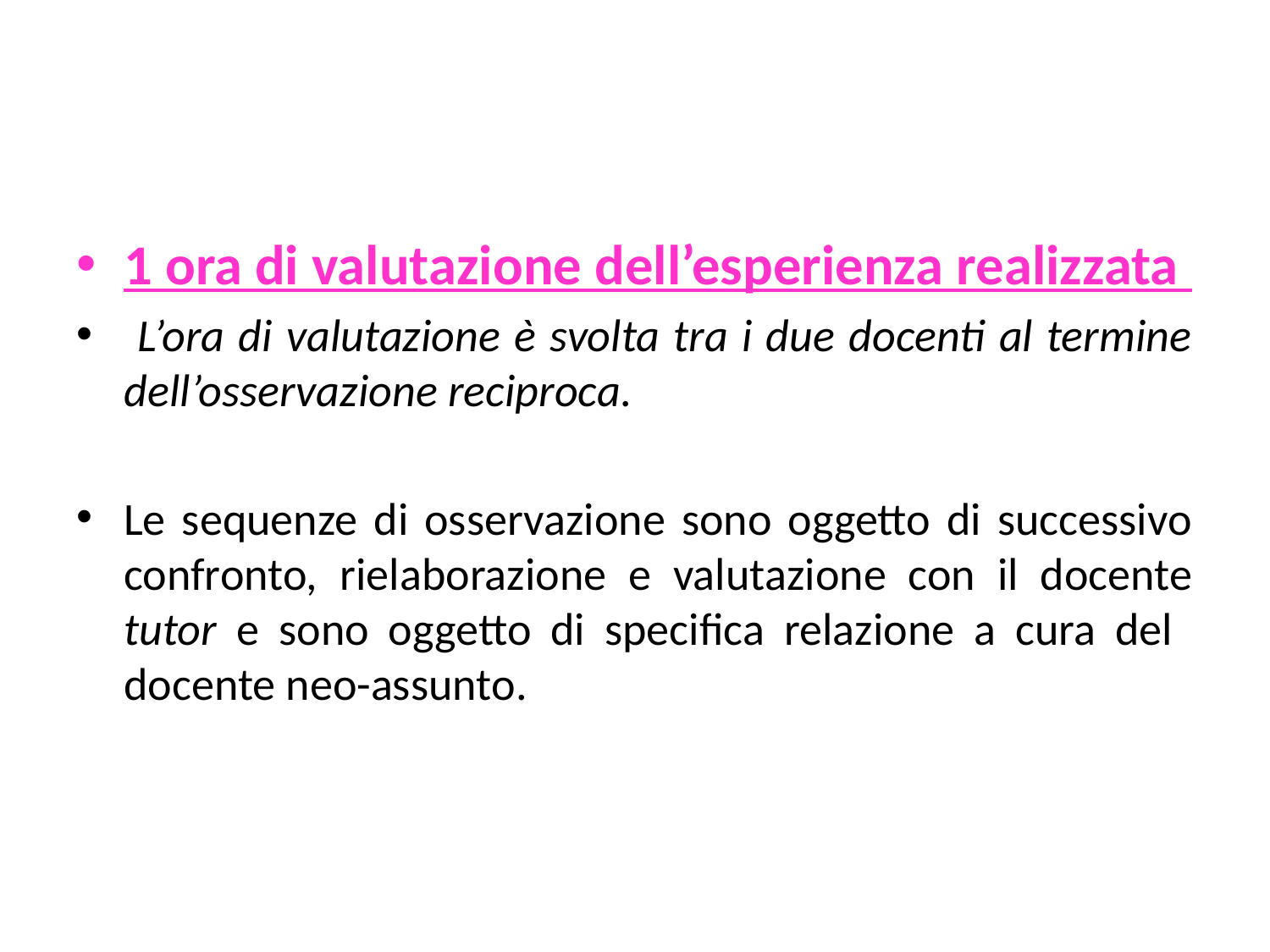

1 ora di valutazione dell’esperienza realizzata
 L’ora di valutazione è svolta tra i due docenti al termine dell’osservazione reciproca.

Le sequenze di osservazione sono oggetto di successivo confronto, rielaborazione e valutazione con il docente tutor e sono oggetto di specifica relazione a cura del  docente neo-assunto.